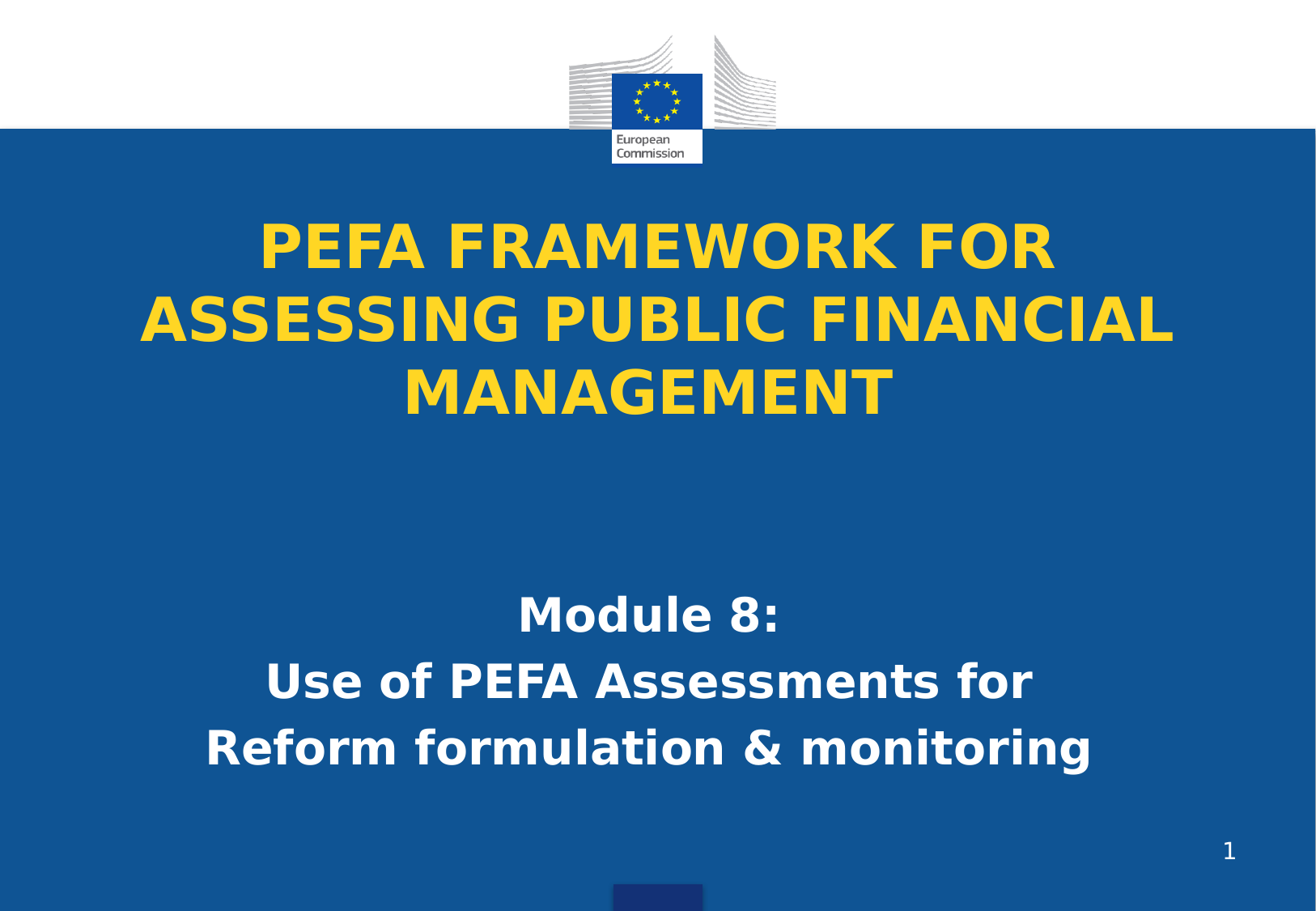

# PEFA FRAMEWORK FOR ASSESSING PUBLIC FINANCIAL MANAGEMENT

Module 8:
Use of PEFA Assessments for
Reform formulation & monitoring

1